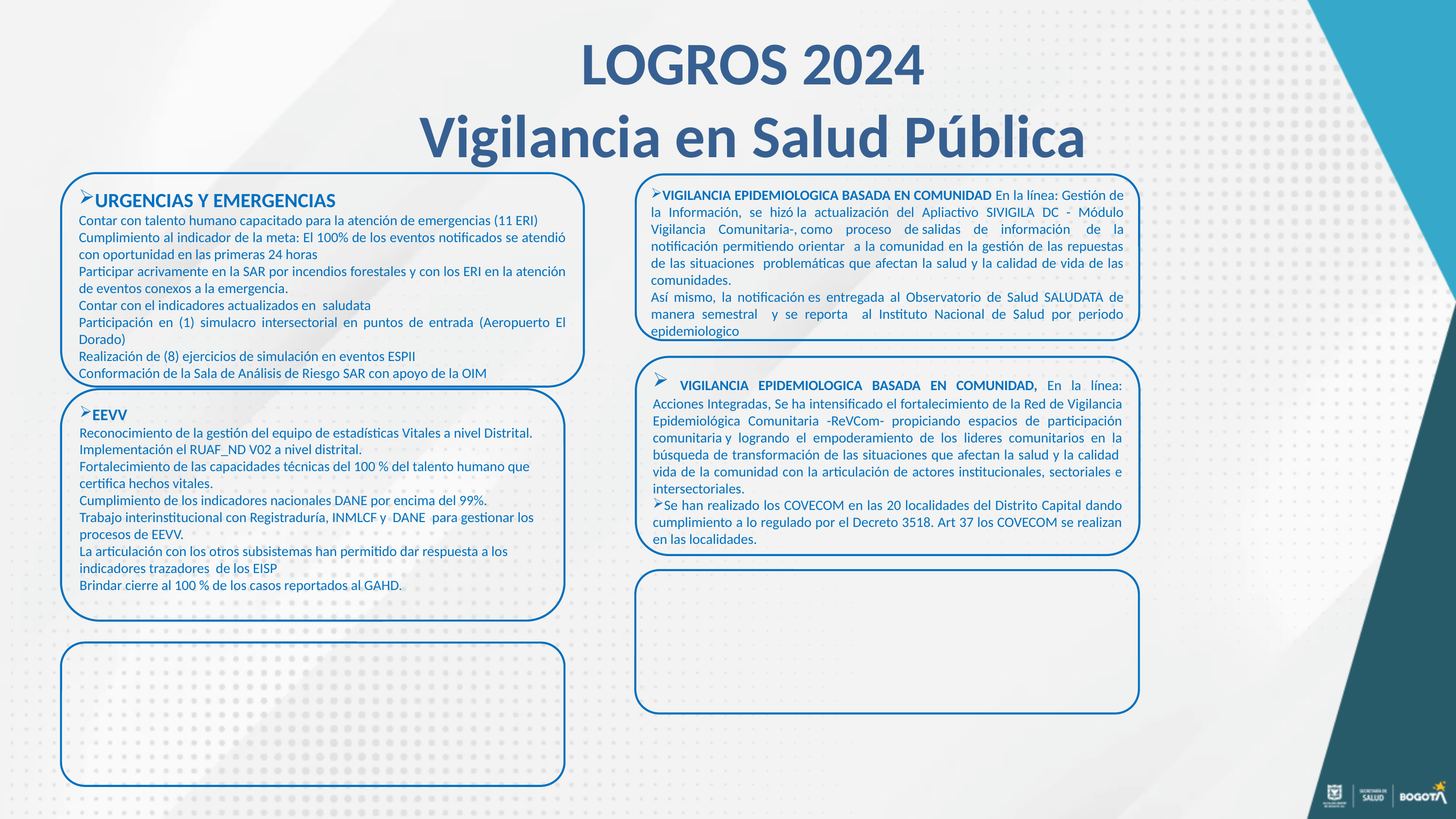

LOGROS 2024
Vigilancia en Salud Pública
URGENCIAS Y EMERGENCIAS
Contar con talento humano capacitado para la atención de emergencias (11 ERI)
Cumplimiento al indicador de la meta: El 100% de los eventos notificados se atendió con oportunidad en las primeras 24 horas
Participar acrivamente en la SAR por incendios forestales y con los ERI en la atención de eventos conexos a la emergencia.
Contar con el indicadores actualizados en  saludata
Participación en (1) simulacro intersectorial en puntos de entrada (Aeropuerto El Dorado)
Realización de (8) ejercicios de simulación en eventos ESPII
Conformación de la Sala de Análisis de Riesgo SAR con apoyo de la OIM

VIGILANCIA EPIDEMIOLOGICA BASADA EN COMUNIDAD En la línea: Gestión de la Información, se hizó la actualización del Apliactivo SIVIGILA DC - Módulo Vigilancia Comunitaria-, como proceso de salidas de información  de la notificación permitiendo orientar  a la comunidad en la gestión de las repuestas de las situaciones  problemáticas que afectan la salud y la calidad de vida de las comunidades.
Así mismo, la notificación es entregada al Observatorio de Salud SALUDATA de manera semestral  y se reporta  al Instituto Nacional de Salud por periodo epidemiologico
 VIGILANCIA EPIDEMIOLOGICA BASADA EN COMUNIDAD, En la línea: Acciones Integradas, Se ha intensificado el fortalecimiento de la Red de Vigilancia Epidemiológica Comunitaria -ReVCom- propiciando espacios de participación comunitaria y logrando el empoderamiento de los lideres comunitarios en la búsqueda de transformación de las situaciones que afectan la salud y la calidad  vida de la comunidad con la articulación de actores institucionales, sectoriales e intersectoriales.
Se han realizado los COVECOM en las 20 localidades del Distrito Capital dando cumplimiento a lo regulado por el Decreto 3518. Art 37 los COVECOM se realizan en las localidades.
EEVV
Reconocimiento de la gestión del equipo de estadísticas Vitales a nivel Distrital.
Implementación el RUAF_ND V02 a nivel distrital.
Fortalecimiento de las capacidades técnicas del 100 % del talento humano que certifica hechos vitales.
Cumplimiento de los indicadores nacionales DANE por encima del 99%.
Trabajo interinstitucional con Registraduría, INMLCF y  DANE  para gestionar los procesos de EEVV.
La articulación con los otros subsistemas han permitido dar respuesta a los indicadores trazadores  de los EISP
Brindar cierre al 100 % de los casos reportados al GAHD.